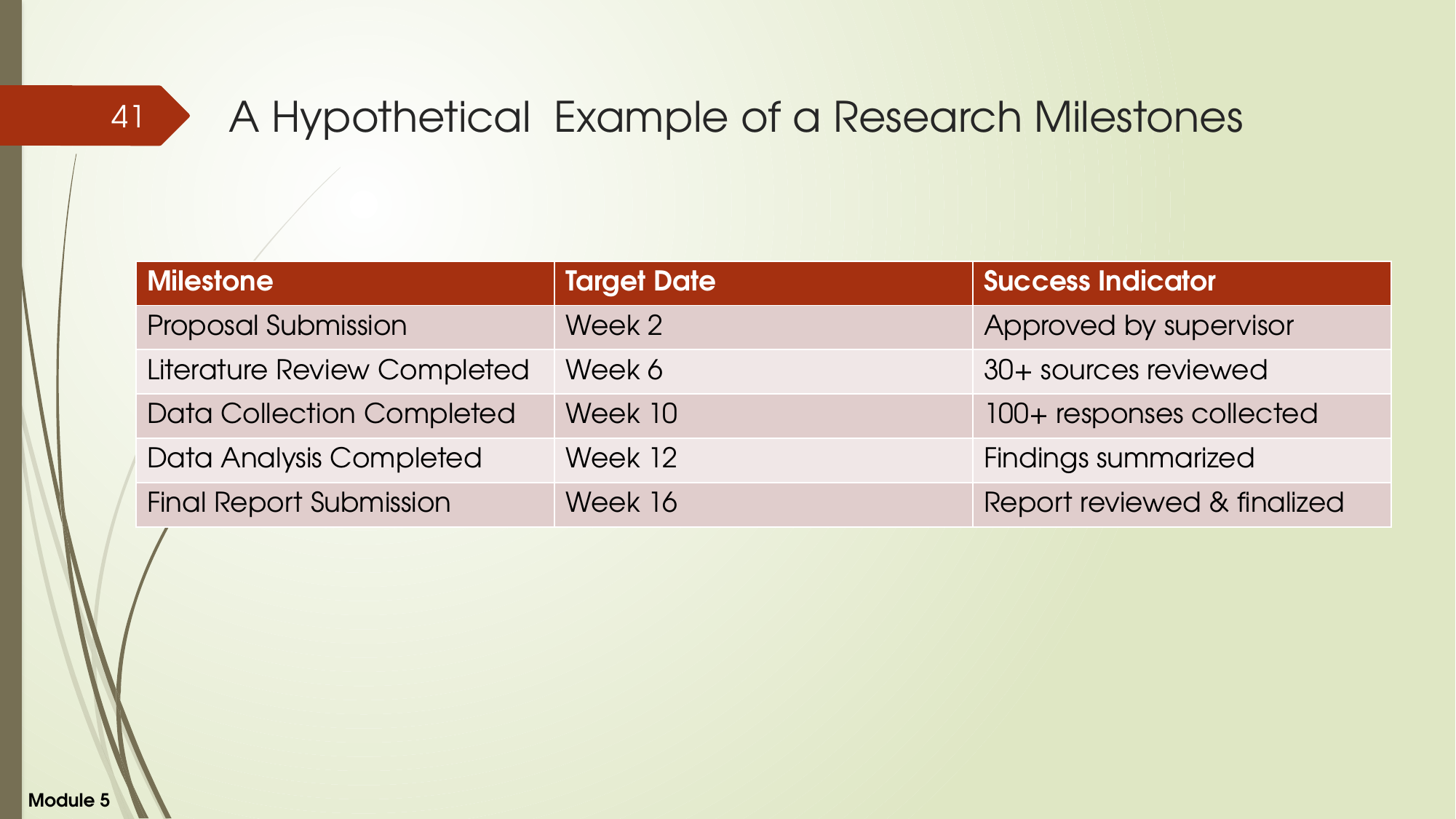

# A Hypothetical  Example of a Research Milestones
41
| Milestone | Target Date | Success Indicator |
| --- | --- | --- |
| Proposal Submission | Week 2 | Approved by supervisor |
| Literature Review Completed | Week 6 | 30+ sources reviewed |
| Data Collection Completed | Week 10 | 100+ responses collected |
| Data Analysis Completed | Week 12 | Findings summarized |
| Final Report Submission | Week 16 | Report reviewed & finalized |